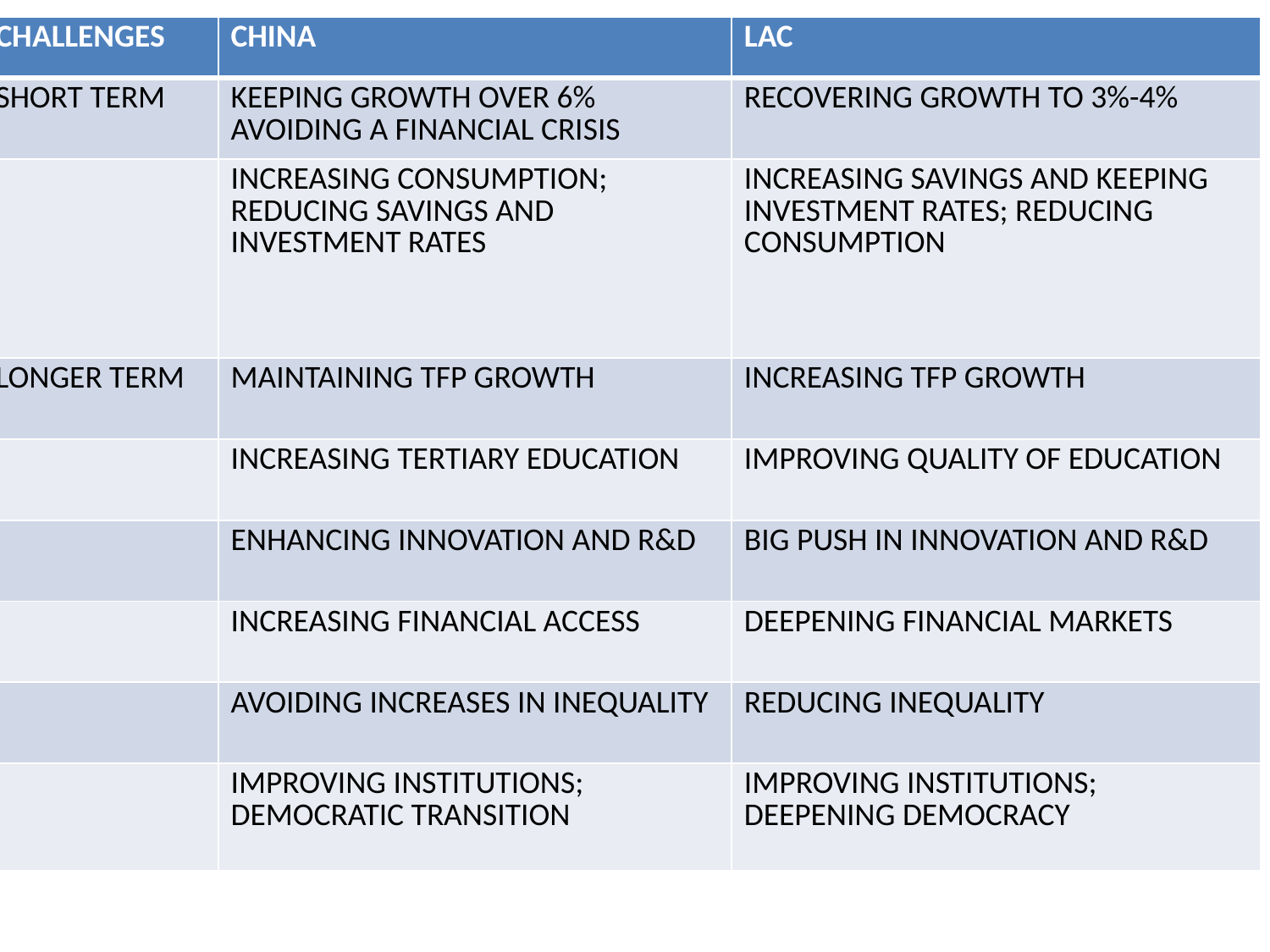

| CHALLENGES | CHINA | LAC |
| --- | --- | --- |
| SHORT TERM | KEEPING GROWTH OVER 6% AVOIDING A FINANCIAL CRISIS | RECOVERING GROWTH TO 3%-4% |
|  | INCREASING CONSUMPTION; REDUCING SAVINGS AND INVESTMENT RATES | INCREASING SAVINGS AND KEEPING INVESTMENT RATES; REDUCING CONSUMPTION |
| LONGER TERM | MAINTAINING TFP GROWTH | INCREASING TFP GROWTH |
|  | INCREASING TERTIARY EDUCATION | IMPROVING QUALITY OF EDUCATION |
|  | ENHANCING INNOVATION AND R&D | BIG PUSH IN INNOVATION AND R&D |
|  | INCREASING FINANCIAL ACCESS | DEEPENING FINANCIAL MARKETS |
|  | AVOIDING INCREASES IN INEQUALITY | REDUCING INEQUALITY |
|  | IMPROVING INSTITUTIONS; DEMOCRATIC TRANSITION | IMPROVING INSTITUTIONS; DEEPENING DEMOCRACY |